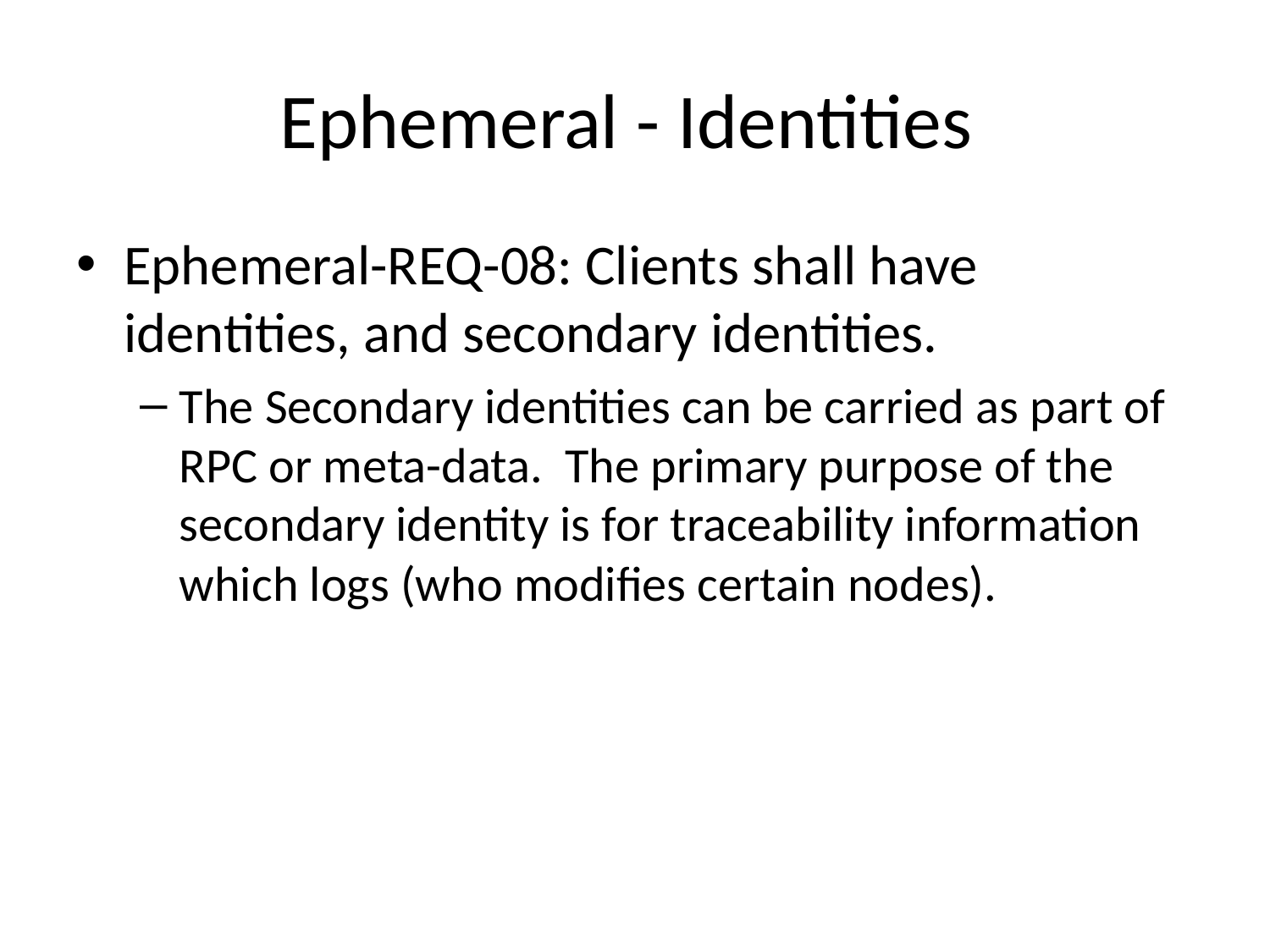

# Ephemeral - Identities
Ephemeral-REQ-08: Clients shall have identities, and secondary identities.
The Secondary identities can be carried as part of RPC or meta-data.  The primary purpose of the secondary identity is for traceability information which logs (who modifies certain nodes).